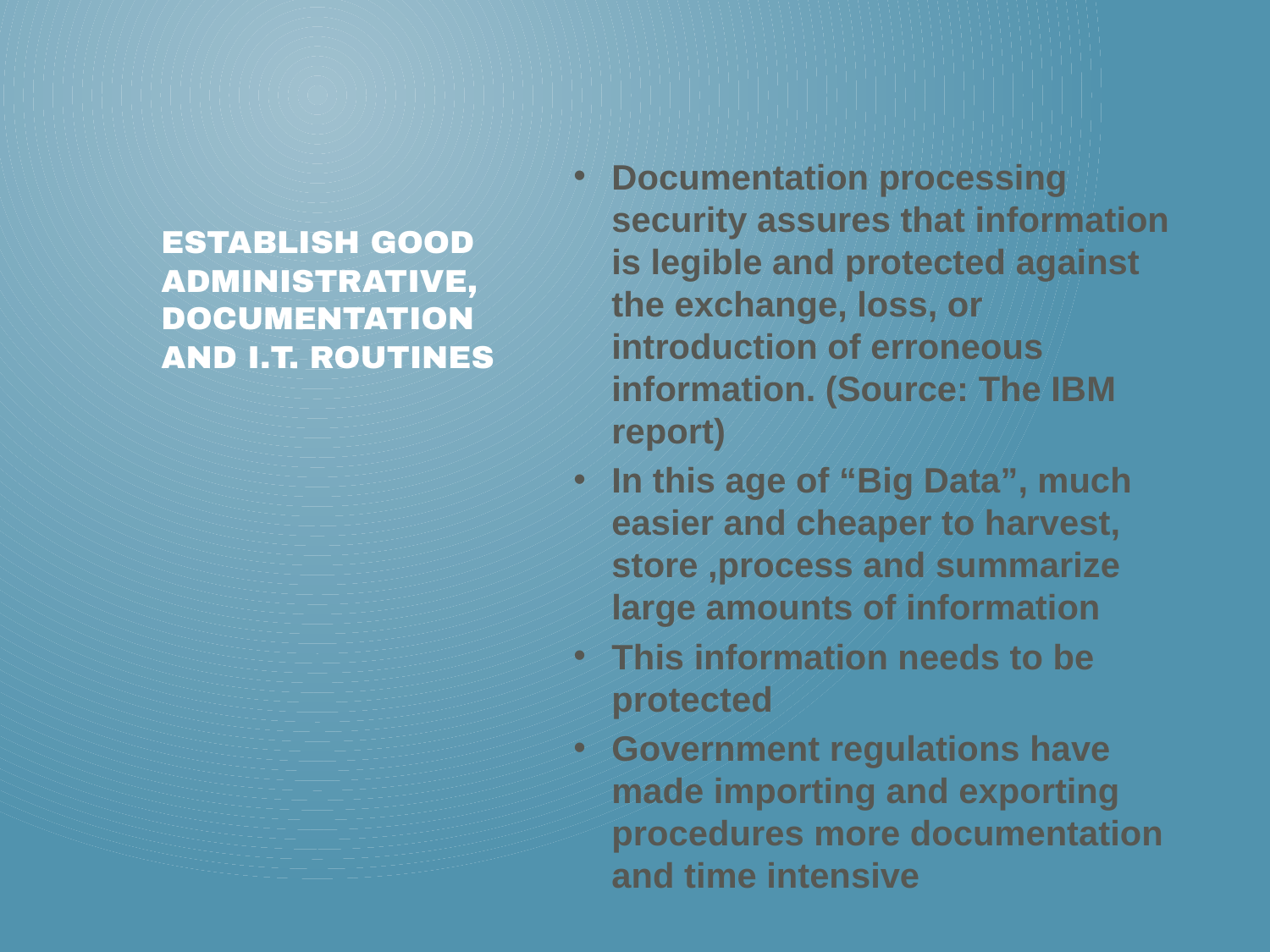

Documentation processing security assures that information is legible and protected against the exchange, loss, or introduction of erroneous information. (Source: The IBM report)
In this age of “Big Data”, much easier and cheaper to harvest, store ,process and summarize large amounts of information
This information needs to be protected
Government regulations have made importing and exporting procedures more documentation and time intensive

# Establish Good administrative, documentation and i.t. routines